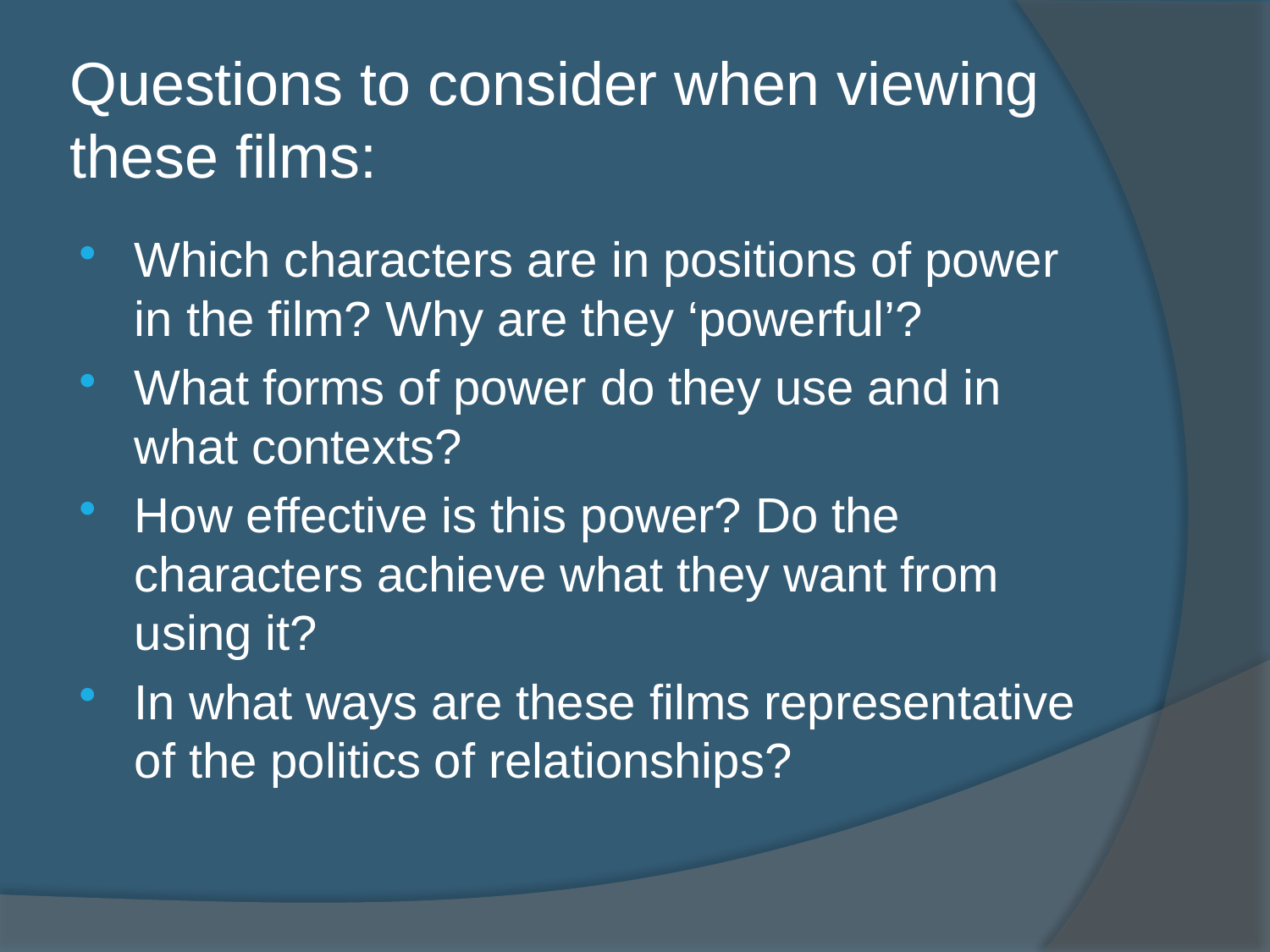

# Questions to consider when viewing these films:
Which characters are in positions of power in the film? Why are they ‘powerful’?
What forms of power do they use and in what contexts?
How effective is this power? Do the characters achieve what they want from using it?
In what ways are these films representative of the politics of relationships?